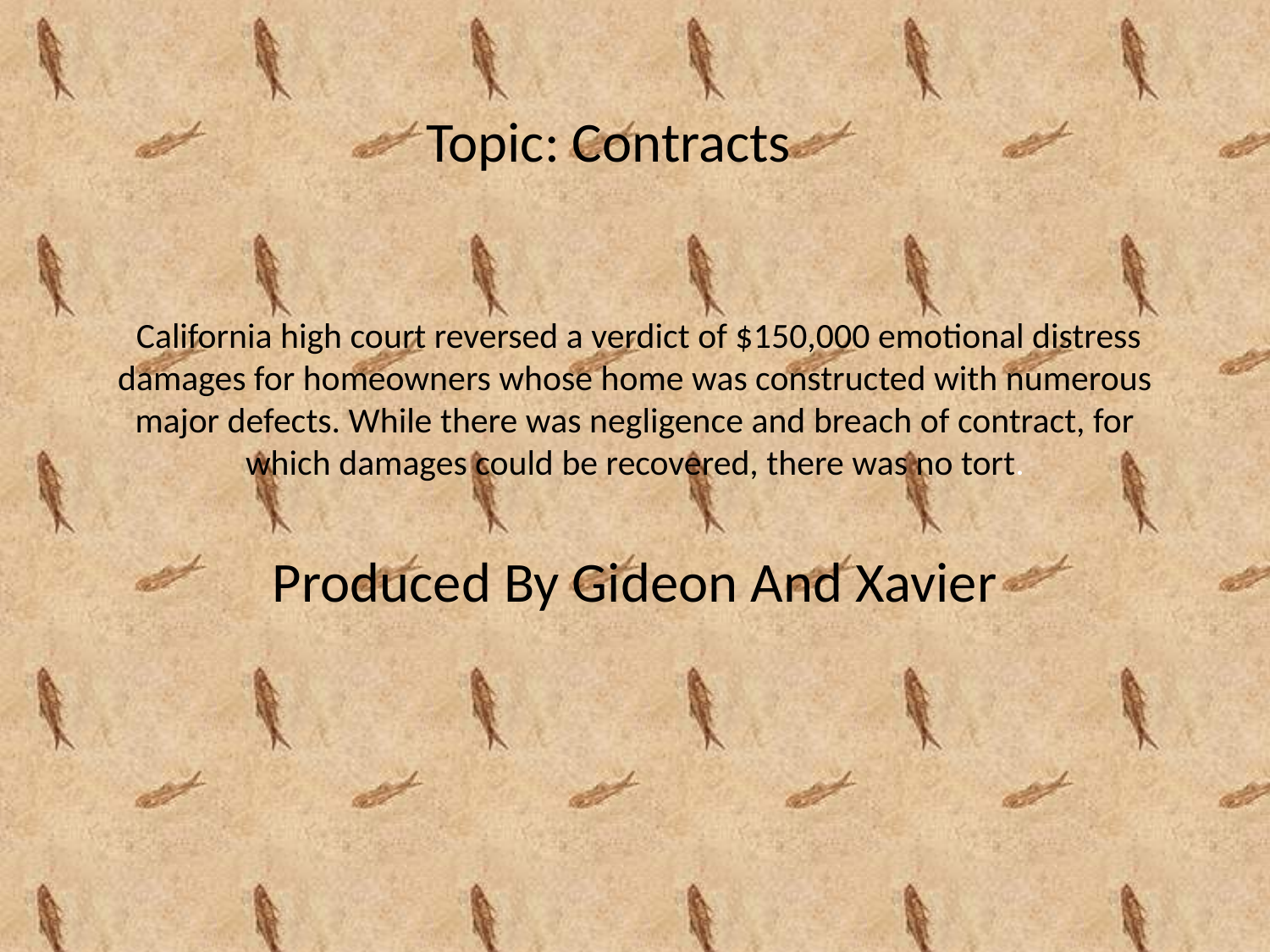

Topic: Contracts
# California high court reversed a verdict of $150,000 emotional distress damages for homeowners whose home was constructed with numerous major defects. While there was negligence and breach of contract, for which damages could be recovered, there was no tort.
Produced By Gideon And Xavier